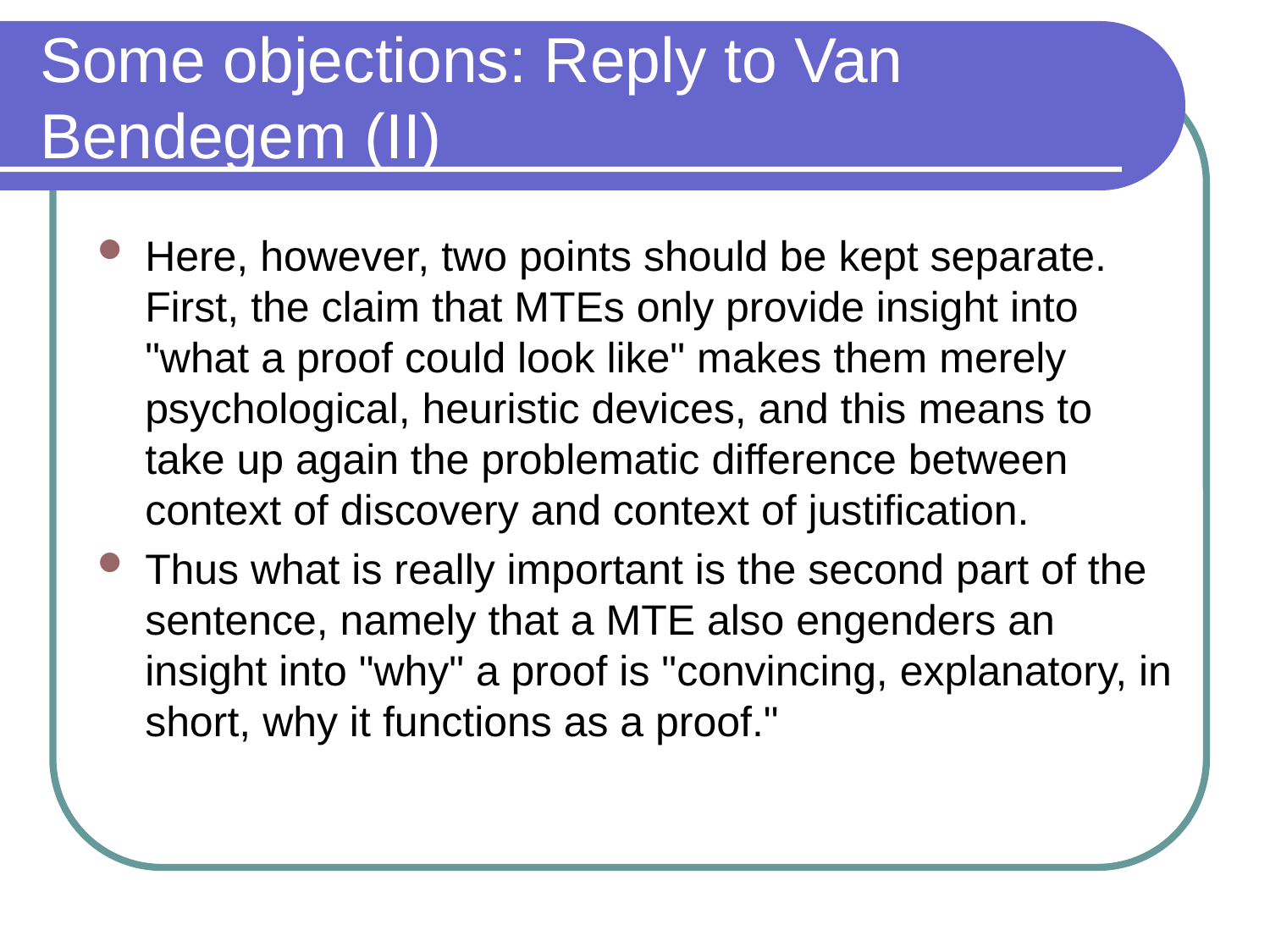

# Some objections: Reply to Van Bendegem (II)
Here, however, two points should be kept separate. First, the claim that MTEs only provide insight into "what a proof could look like" makes them merely psychological, heuristic devices, and this means to take up again the problematic difference between context of discovery and context of justification.
Thus what is really important is the second part of the sentence, namely that a MTE also engenders an insight into "why" a proof is "convincing, explanatory, in short, why it functions as a proof."